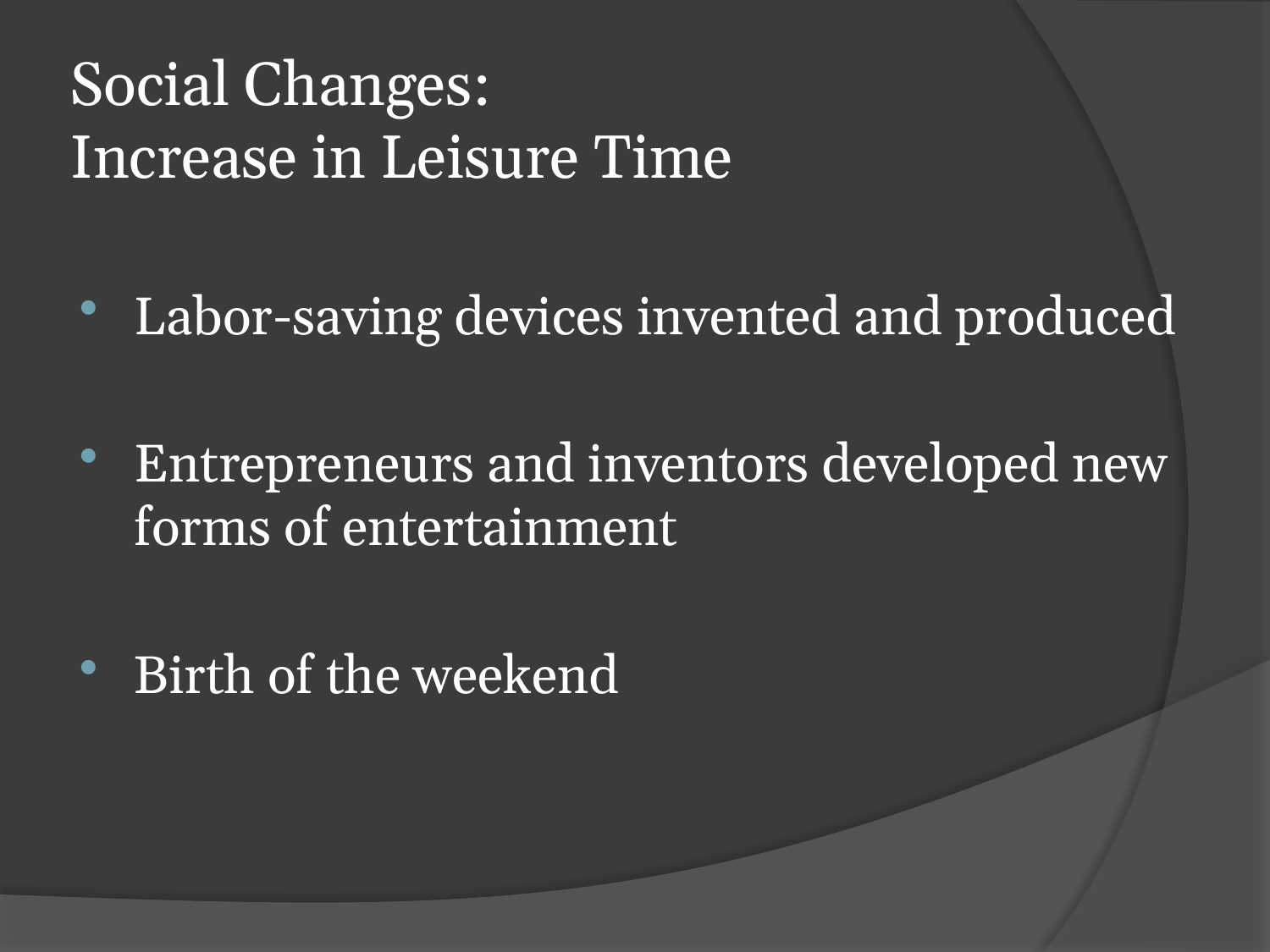

# Social Changes: Increase in Leisure Time
Labor-saving devices invented and produced

Entrepreneurs and inventors developed new forms of entertainment

Birth of the weekend